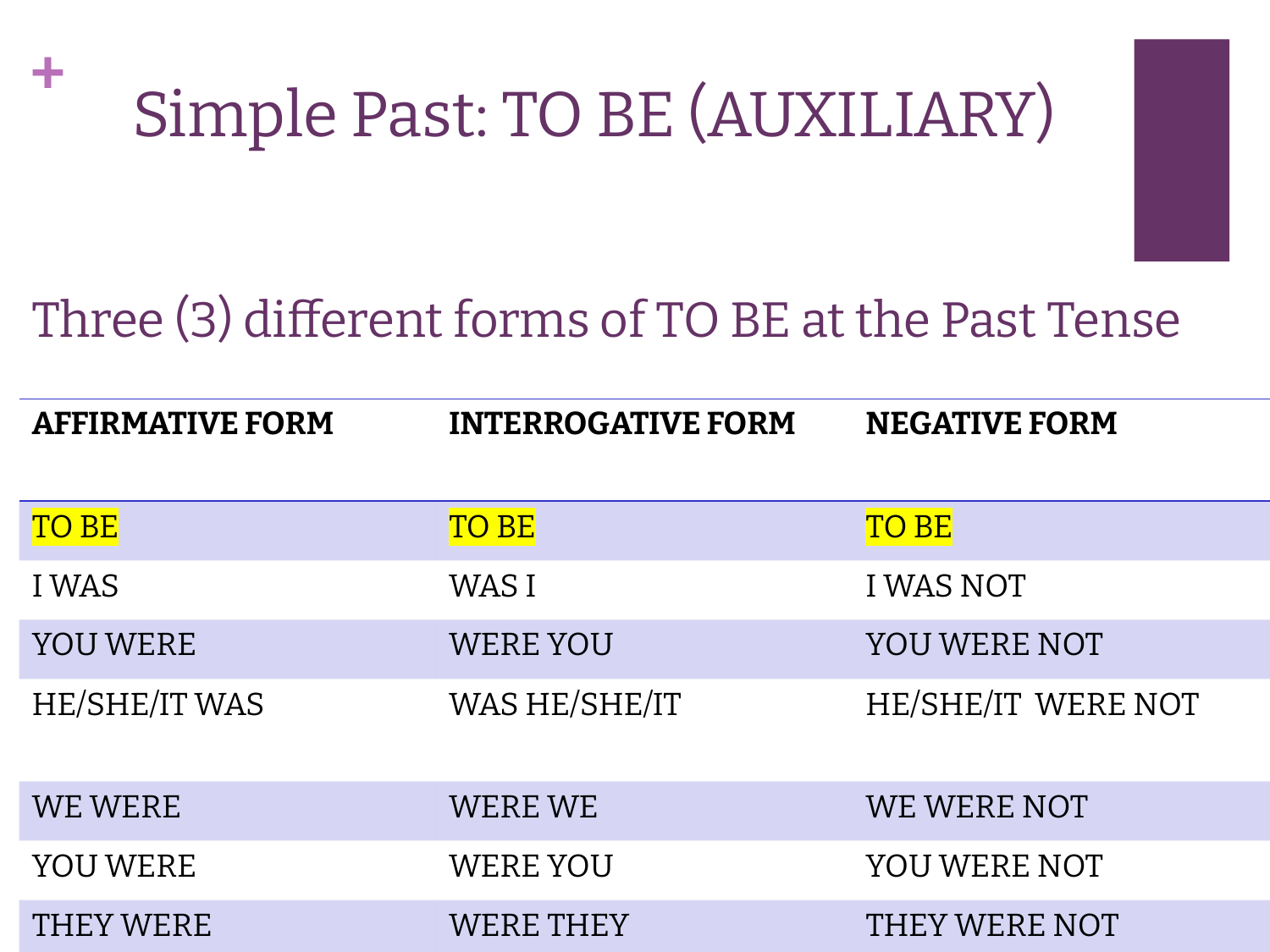

Simple Past: TO BE (AUXILIARY)
Three (3) different forms of TO BE at the Past Tense
| AFFIRMATIVE FORM | INTERROGATIVE FORM | NEGATIVE FORM |
| --- | --- | --- |
| TO BE | TO BE | TO BE |
| I WAS | WAS I | I WAS NOT |
| YOU WERE | WERE YOU | YOU WERE NOT |
| HE/SHE/IT WAS | WAS HE/SHE/IT | HE/SHE/IT WERE NOT |
| WE WERE | WERE WE | WE WERE NOT |
| YOU WERE | WERE YOU | YOU WERE NOT |
| THEY WERE | WERE THEY | THEY WERE NOT |